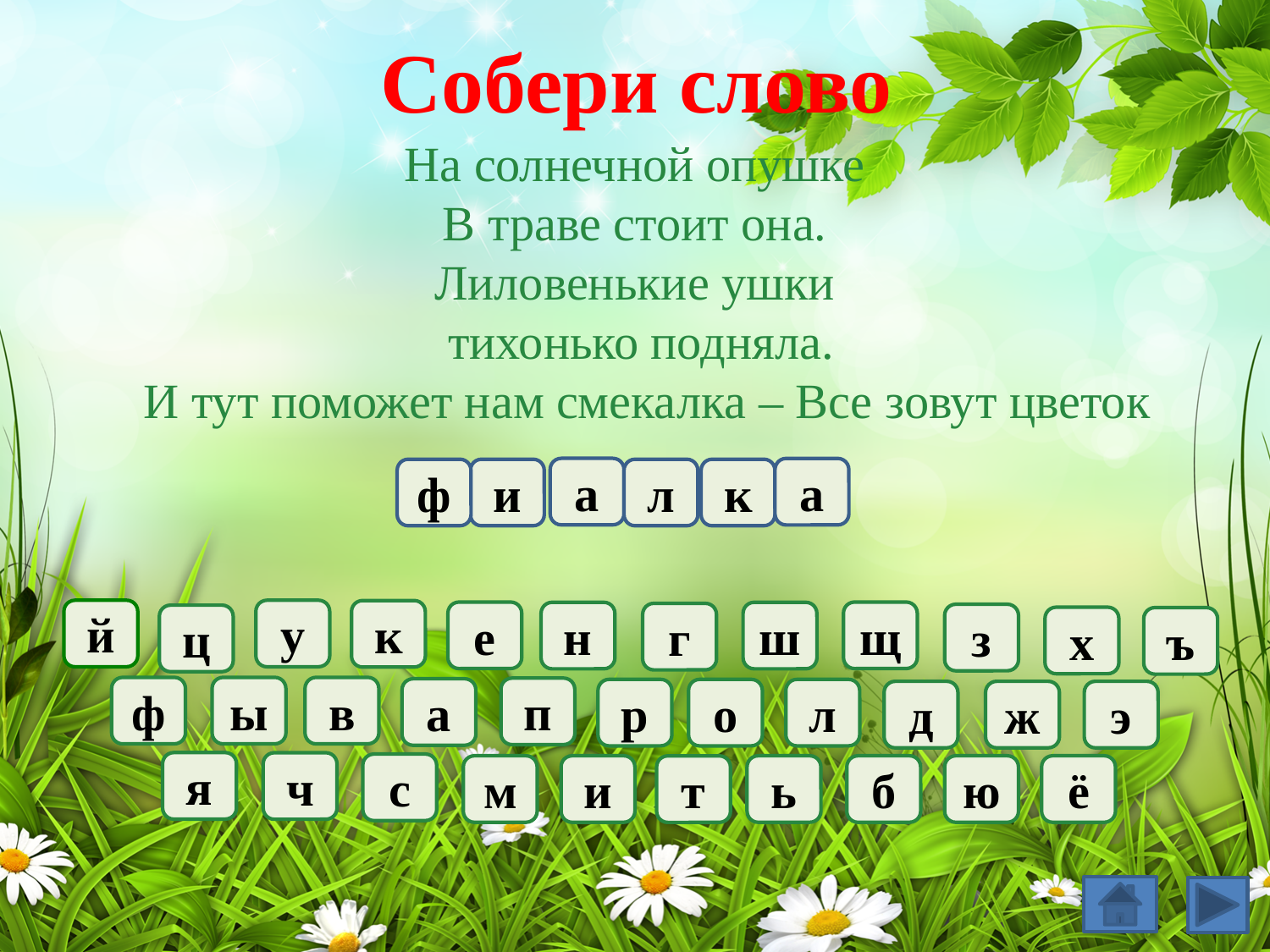

# Собери слово
На солнечной опушке
В траве стоит она.
Лиловенькие ушки
тихонько подняла.
 И тут поможет нам смекалка – Все зовут цветок …
а
а
ф
и
л
к
й
у
к
щ
е
н
ш
г
з
ц
х
ъ
ф
ы
в
п
а
р
о
л
д
ж
э
я
ч
с
м
и
ь
б
ю
ё
т